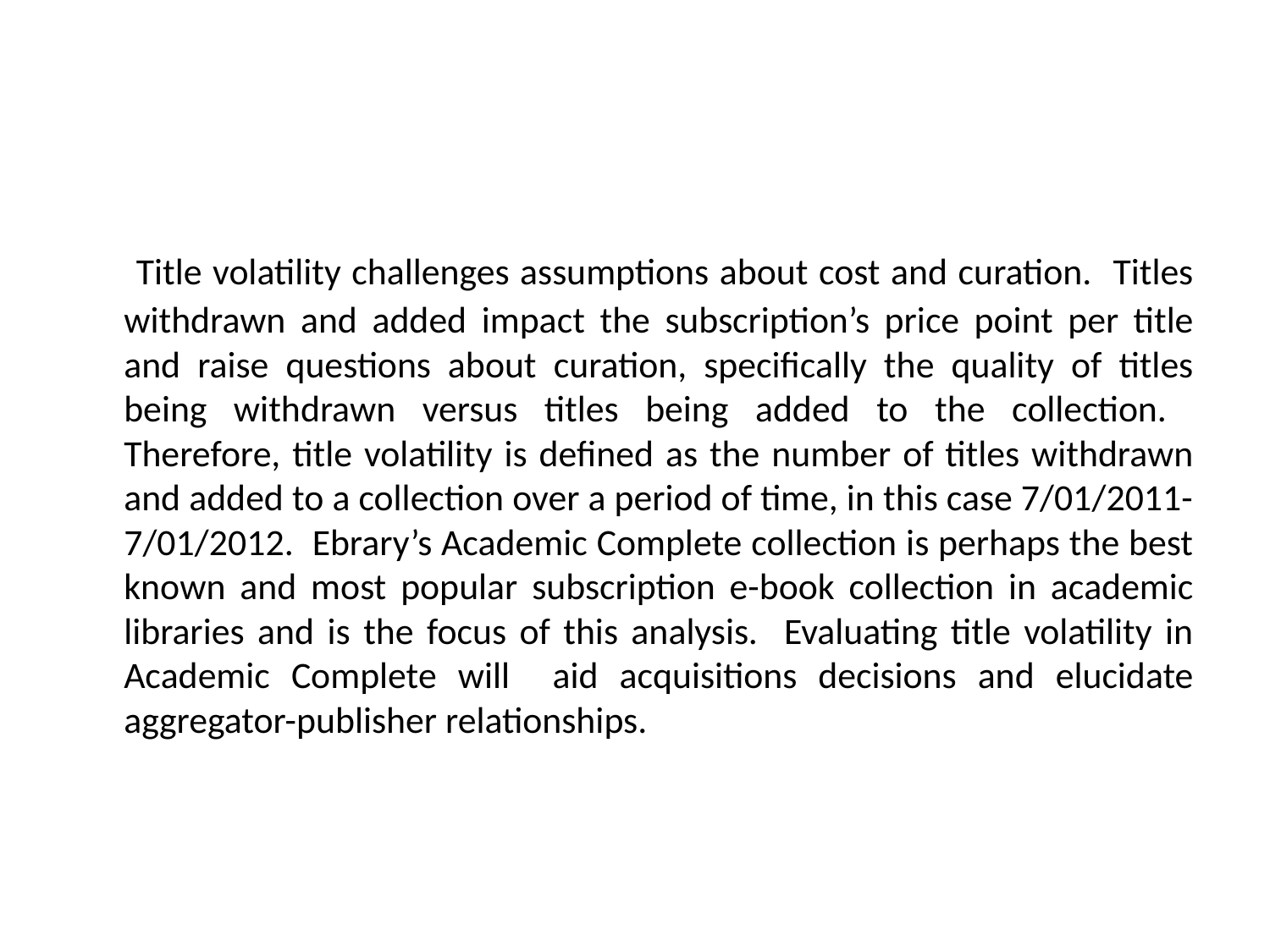

#
    Title volatility challenges assumptions about cost and curation.  Titles withdrawn and added impact the subscription’s price point per title and raise questions about curation, specifically the quality of titles being withdrawn versus titles being added to the collection.  Therefore, title volatility is defined as the number of titles withdrawn and added to a collection over a period of time, in this case 7/01/2011-7/01/2012.  Ebrary’s Academic Complete collection is perhaps the best known and most popular subscription e-book collection in academic libraries and is the focus of this analysis.  Evaluating title volatility in Academic Complete will  aid acquisitions decisions and elucidate aggregator-publisher relationships.